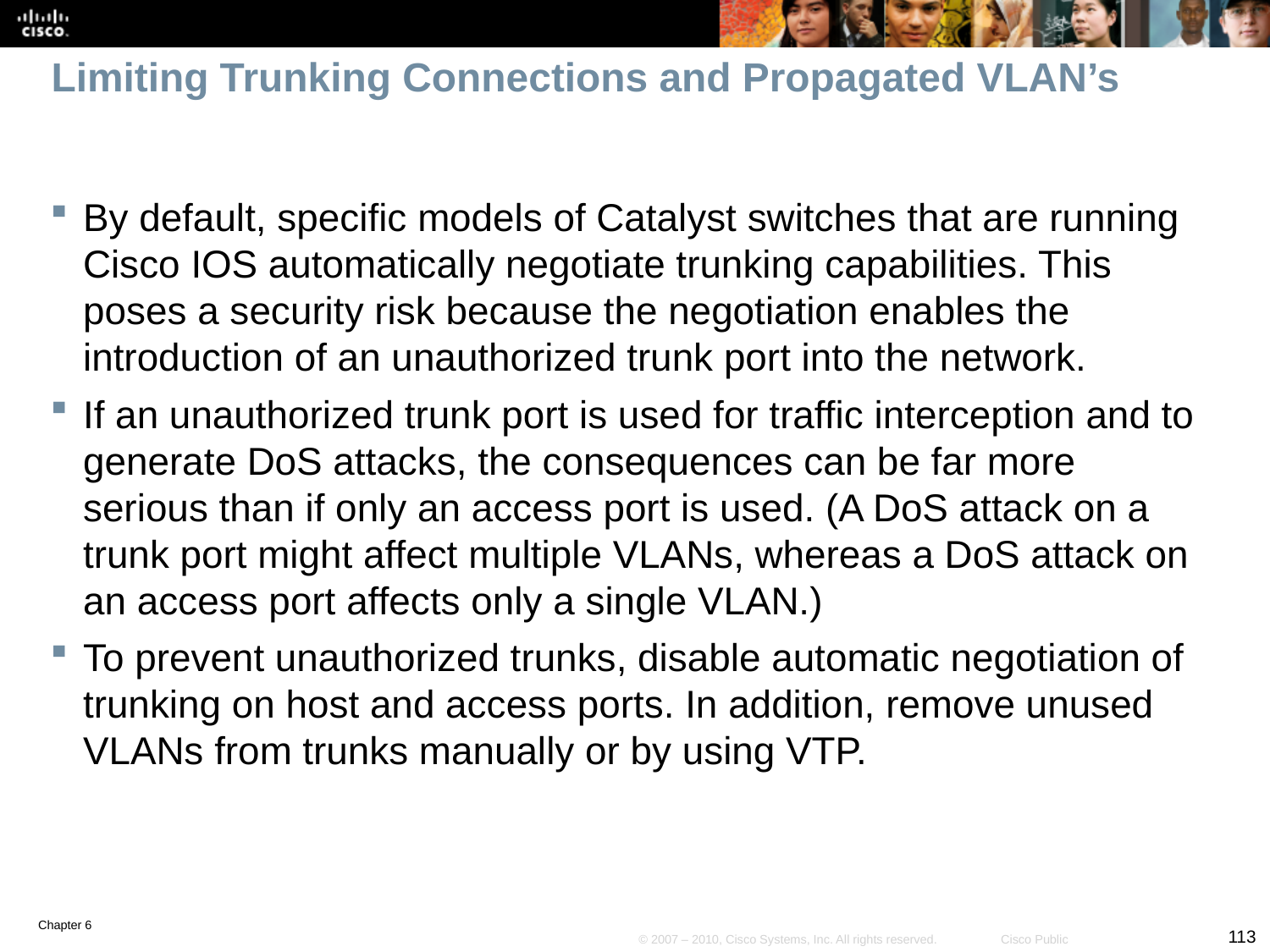

# Limiting Trunking Connections and Propagated VLAN’s
By default, specific models of Catalyst switches that are running Cisco IOS automatically negotiate trunking capabilities. This poses a security risk because the negotiation enables the introduction of an unauthorized trunk port into the network.
If an unauthorized trunk port is used for traffic interception and to generate DoS attacks, the consequences can be far more serious than if only an access port is used. (A DoS attack on a trunk port might affect multiple VLANs, whereas a DoS attack on an access port affects only a single VLAN.)
To prevent unauthorized trunks, disable automatic negotiation of trunking on host and access ports. In addition, remove unused VLANs from trunks manually or by using VTP.